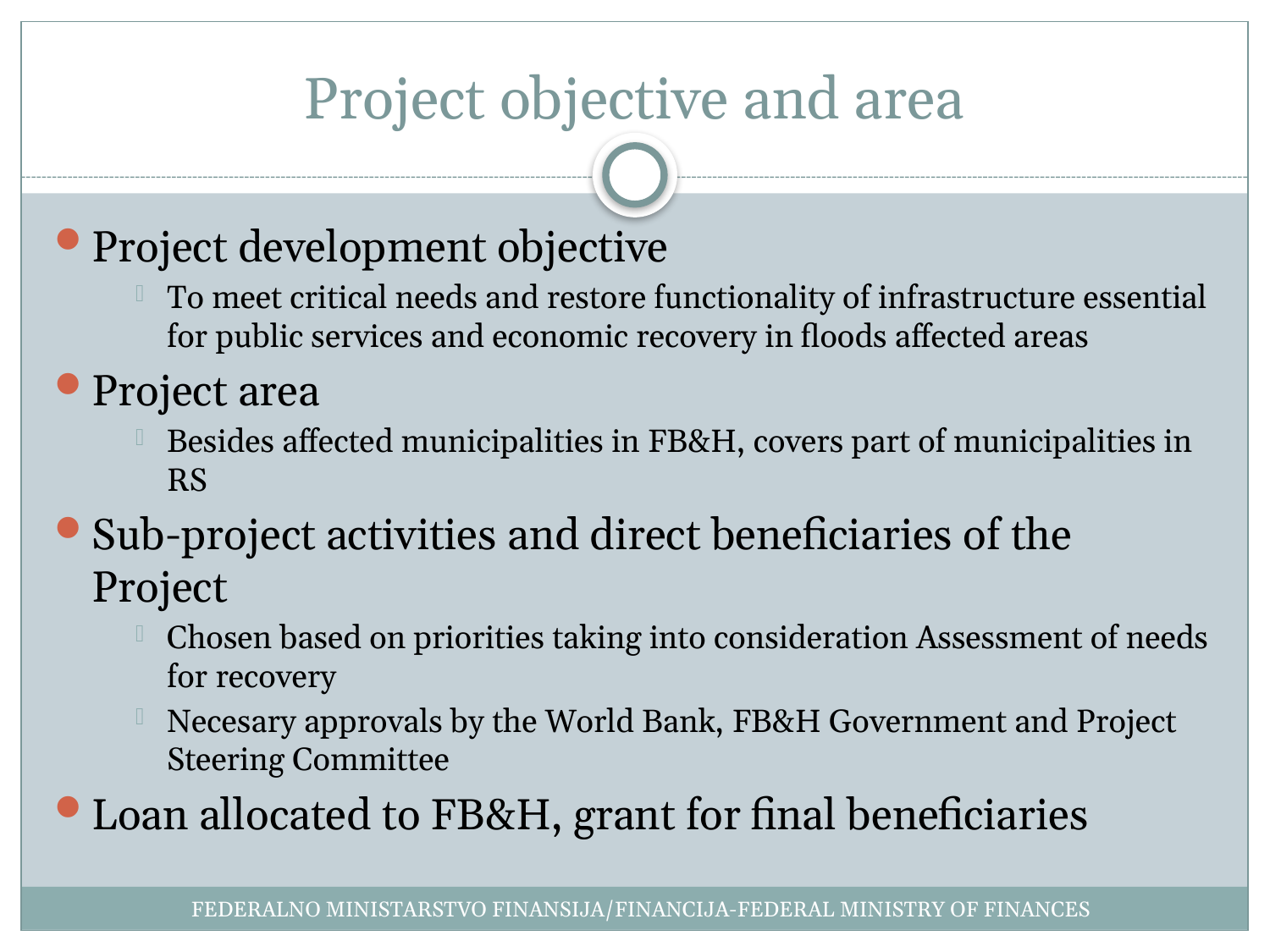

# Project objective and area
Project development objective
To meet critical needs and restore functionality of infrastructure essential for public services and economic recovery in floods affected areas
Project area
Besides affected municipalities in FB&H, covers part of municipalities in RS
Sub-project activities and direct beneficiaries of the Project
Chosen based on priorities taking into consideration Assessment of needs for recovery
Necesary approvals by the World Bank, FB&H Government and Project Steering Committee
Loan allocated to FB&H, grant for final beneficiaries
FEDERALNO MINISTARSTVO FINANSIJA/FINANCIJA-FEDERAL MINISTRY OF FINANCES